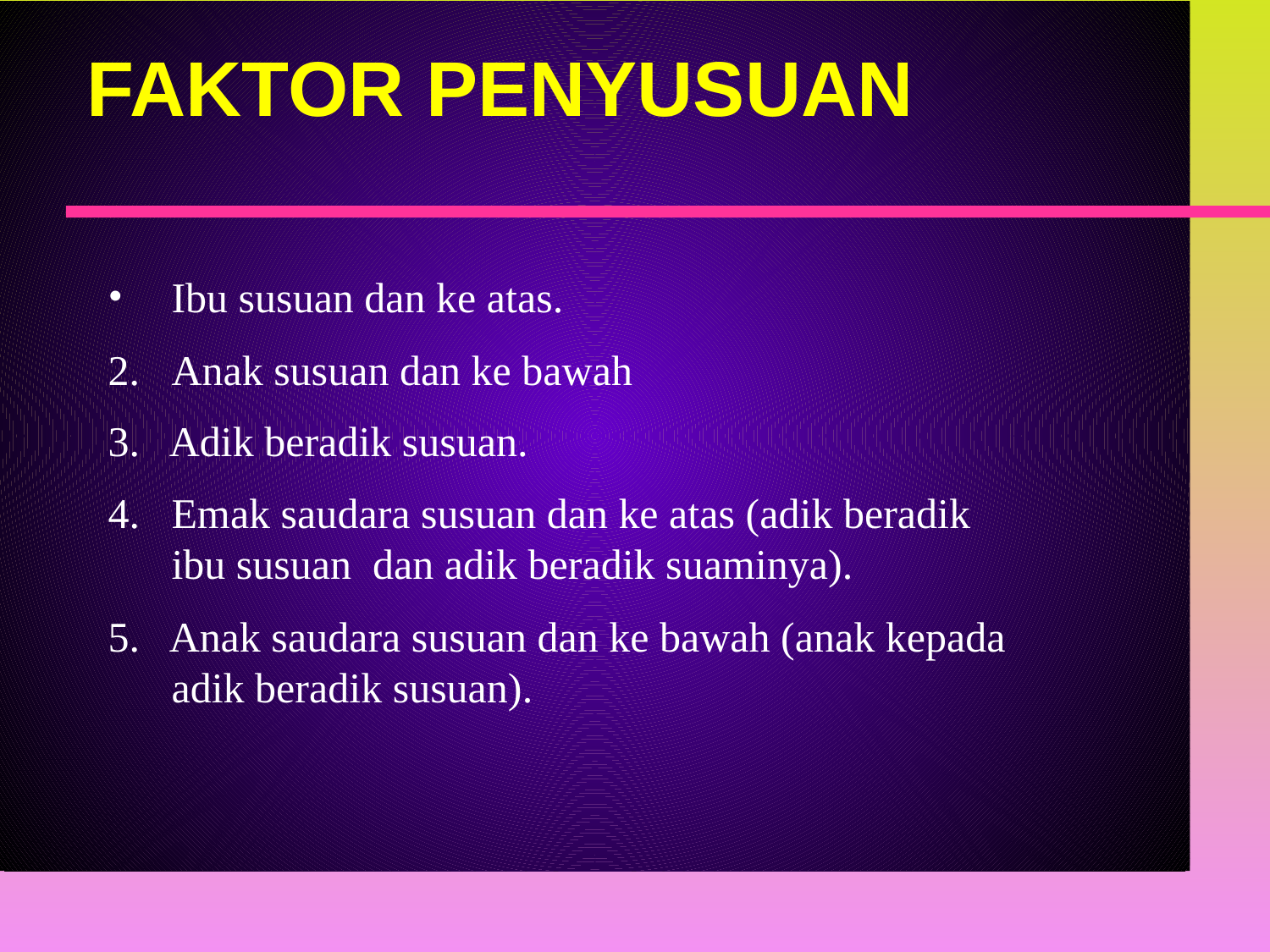

# FAKTOR PENYUSUAN
Ibu susuan dan ke atas.
Anak susuan dan ke bawah
3.   Adik beradik susuan.
4.   Emak saudara susuan dan ke atas (adik beradik ibu susuan  dan adik beradik suaminya).
5.   Anak saudara susuan dan ke bawah (anak kepada adik beradik susuan).